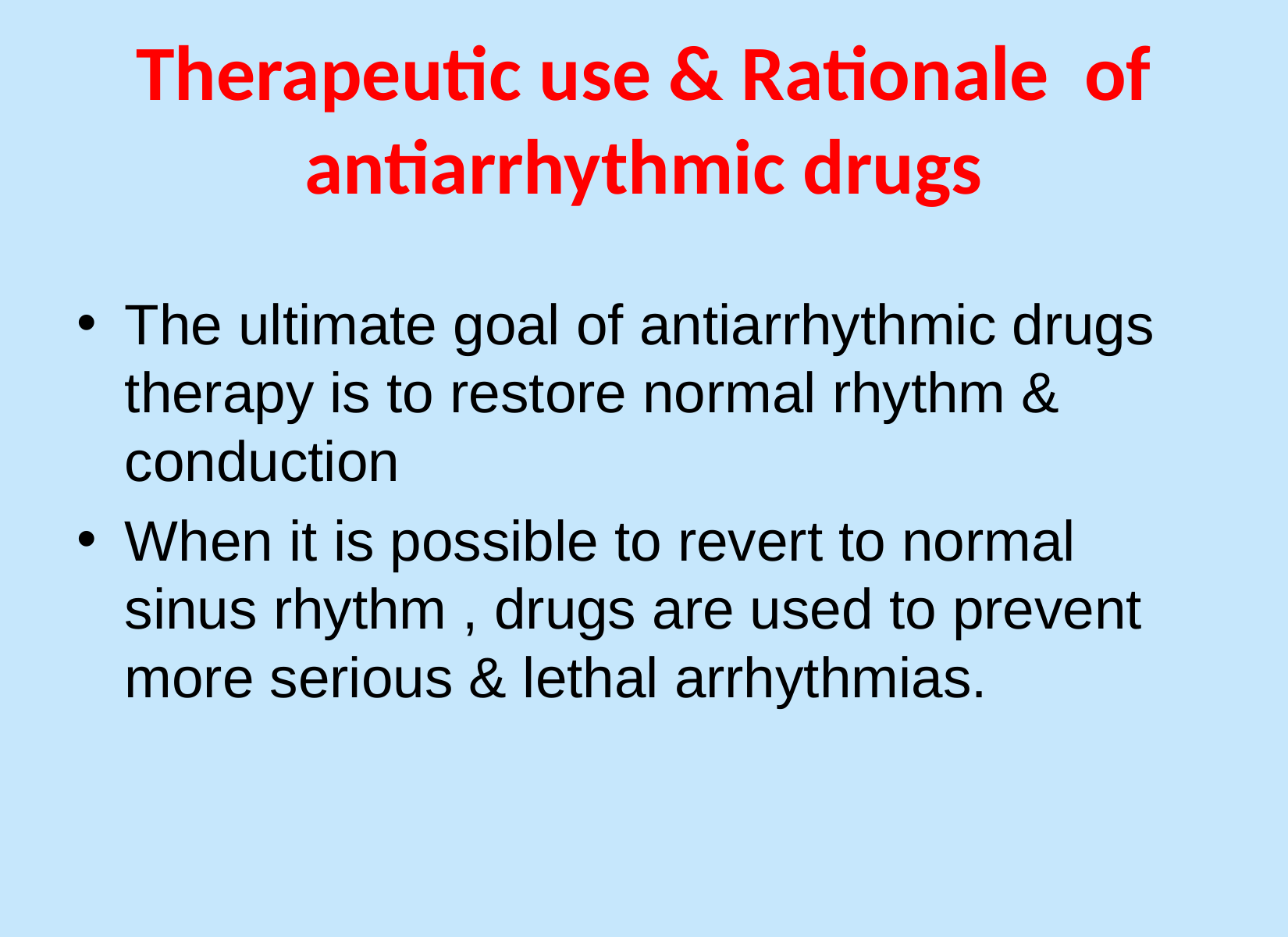

# Therapeutic use & Rationale  of antiarrhythmic drugs
The ultimate goal of antiarrhythmic drugs therapy is to restore normal rhythm & conduction
When it is possible to revert to normal sinus rhythm , drugs are used to prevent more serious & lethal arrhythmias.